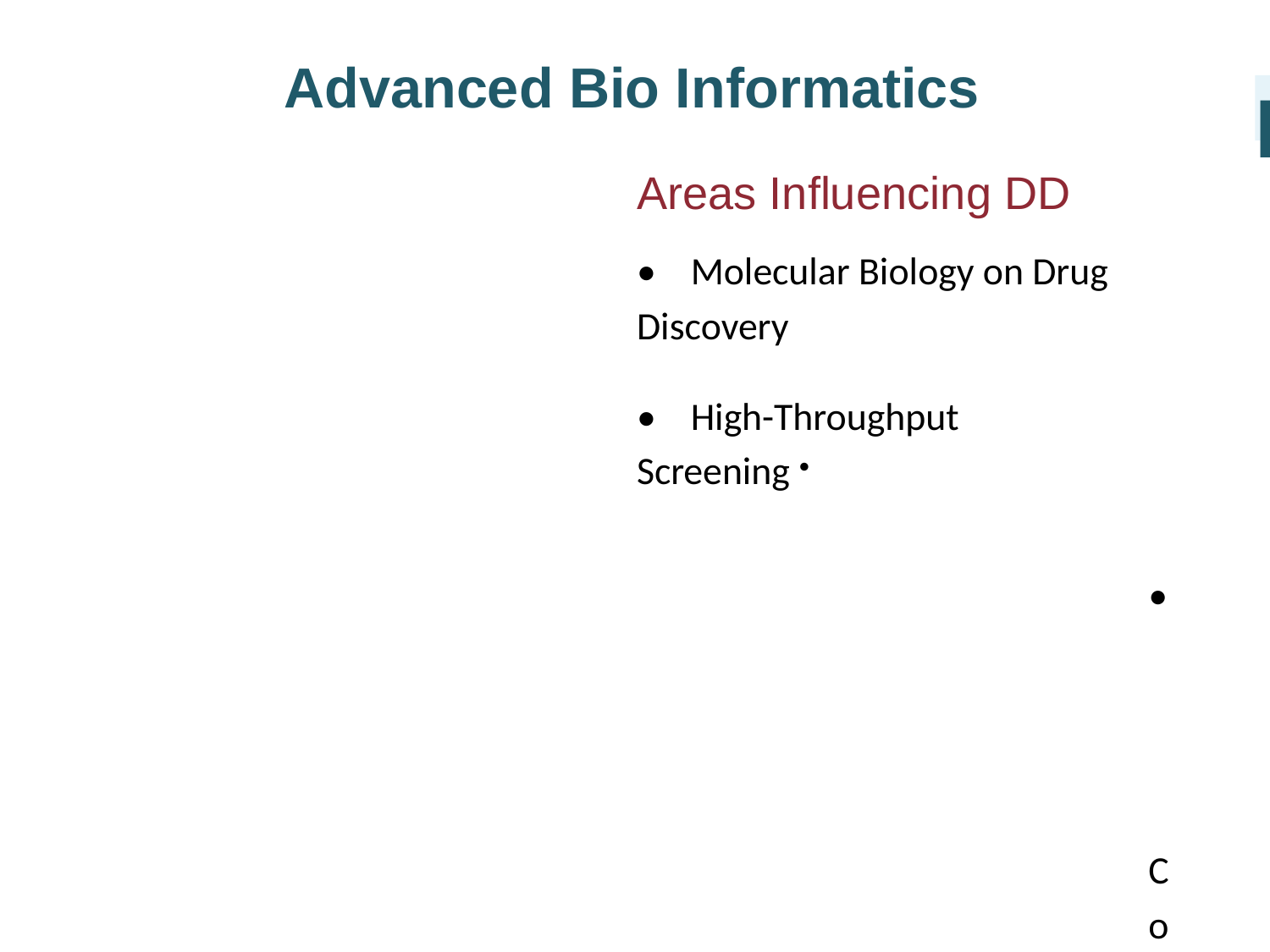

Advanced Bio Informatics
I
Areas Influencing DD
•    Molecular Biology on Drug Discovery
•    High-Throughput Screening •
•    Combinatorial Chemistry